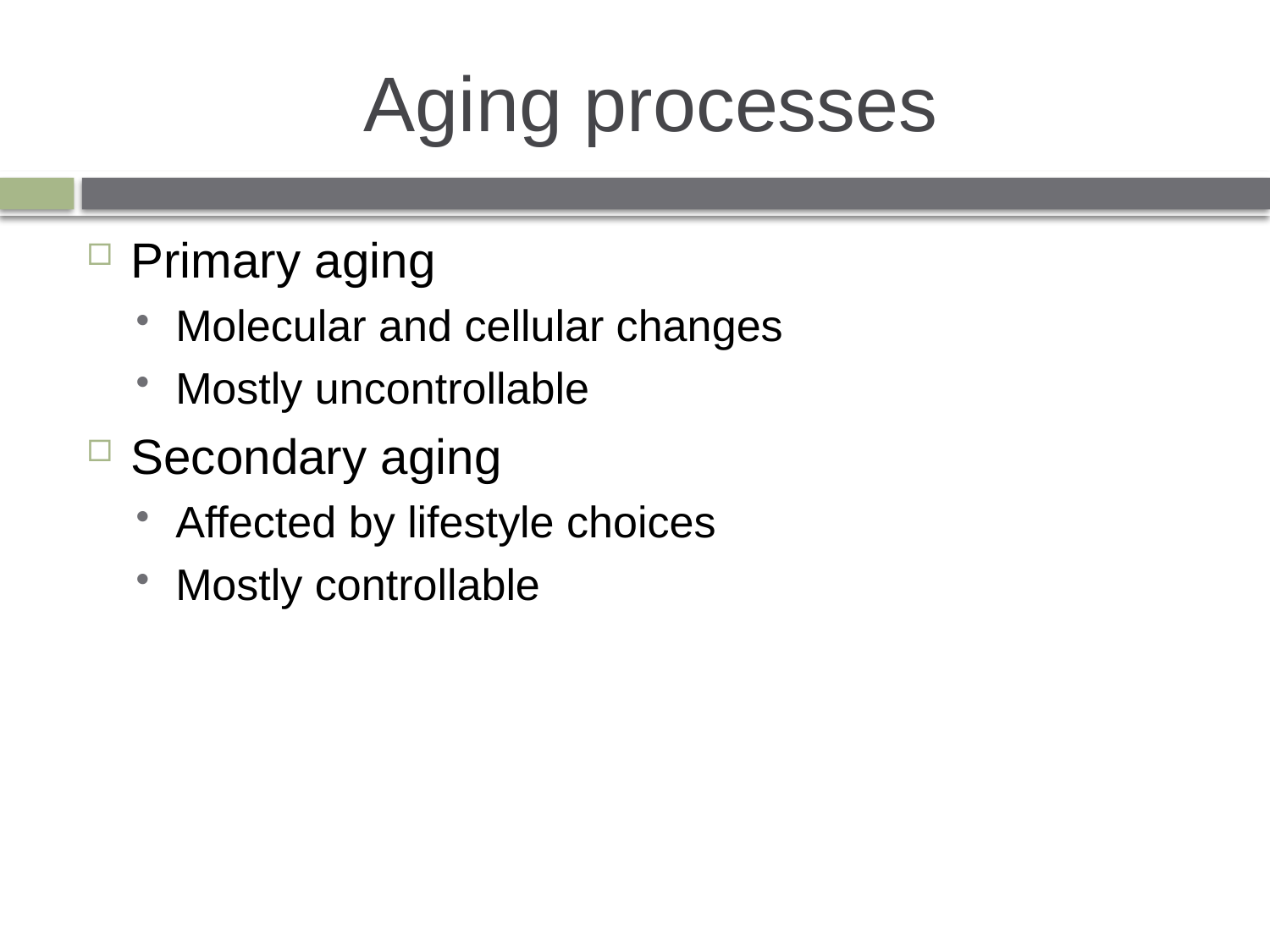

# Aging processes
Primary aging
Molecular and cellular changes
Mostly uncontrollable
Secondary aging
Affected by lifestyle choices
Mostly controllable